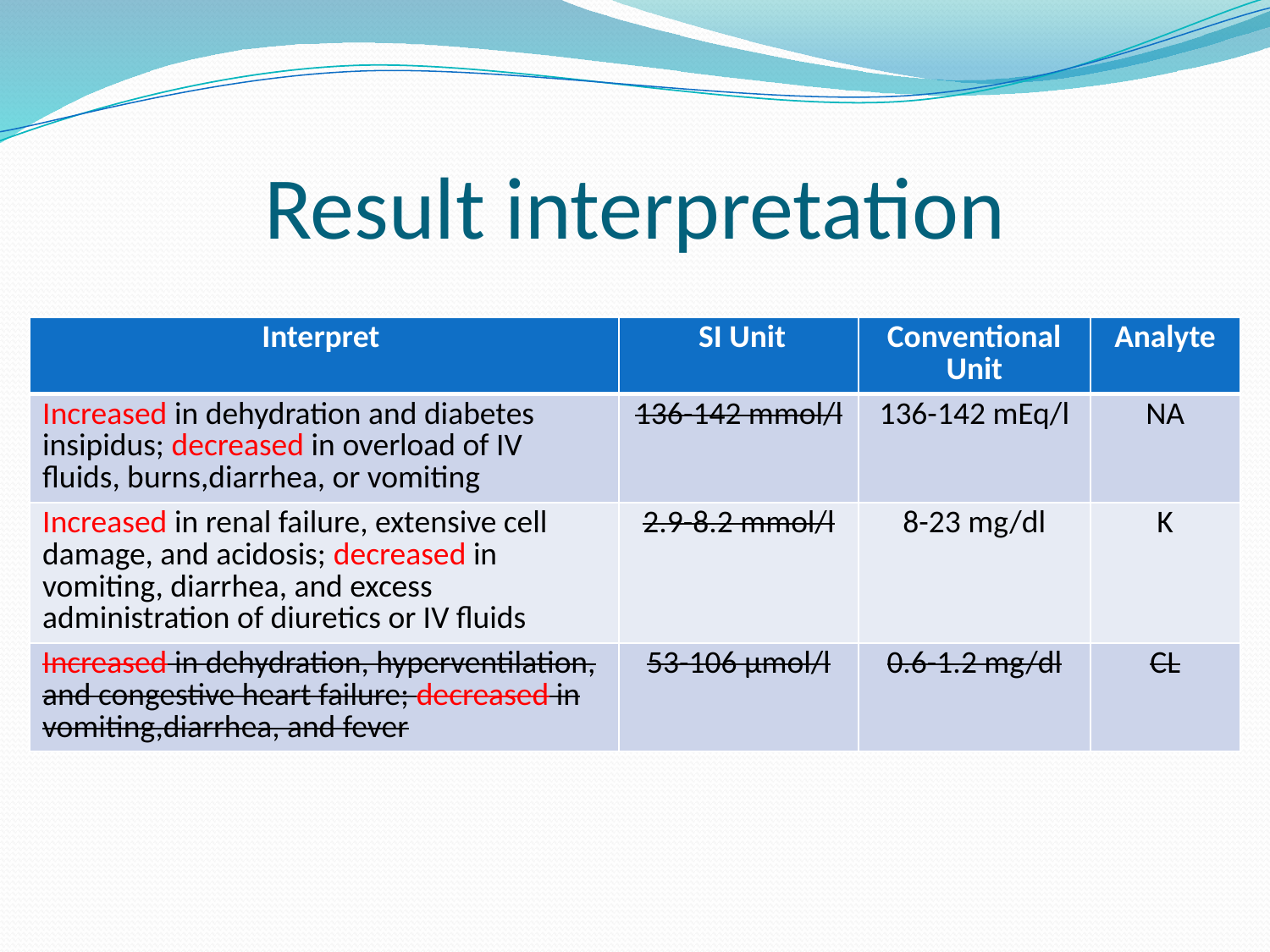

# Result interpretation
| Interpret | SI Unit | Conventional Unit | Analyte |
| --- | --- | --- | --- |
| Increased in dehydration and diabetes insipidus; decreased in overload of IV fluids, burns,diarrhea, or vomiting | 136-142 mmol/l | 136-142 mEq/l | NA |
| Increased in renal failure, extensive cell damage, and acidosis; decreased in vomiting, diarrhea, and excess administration of diuretics or IV fluids | 2.9-8.2 mmol/l | 8-23 mg/dl | K |
| Increased in dehydration, hyperventilation, and congestive heart failure; decreased in vomiting,diarrhea, and fever | 53-106 µmol/l | 0.6-1.2 mg/dl | CL |